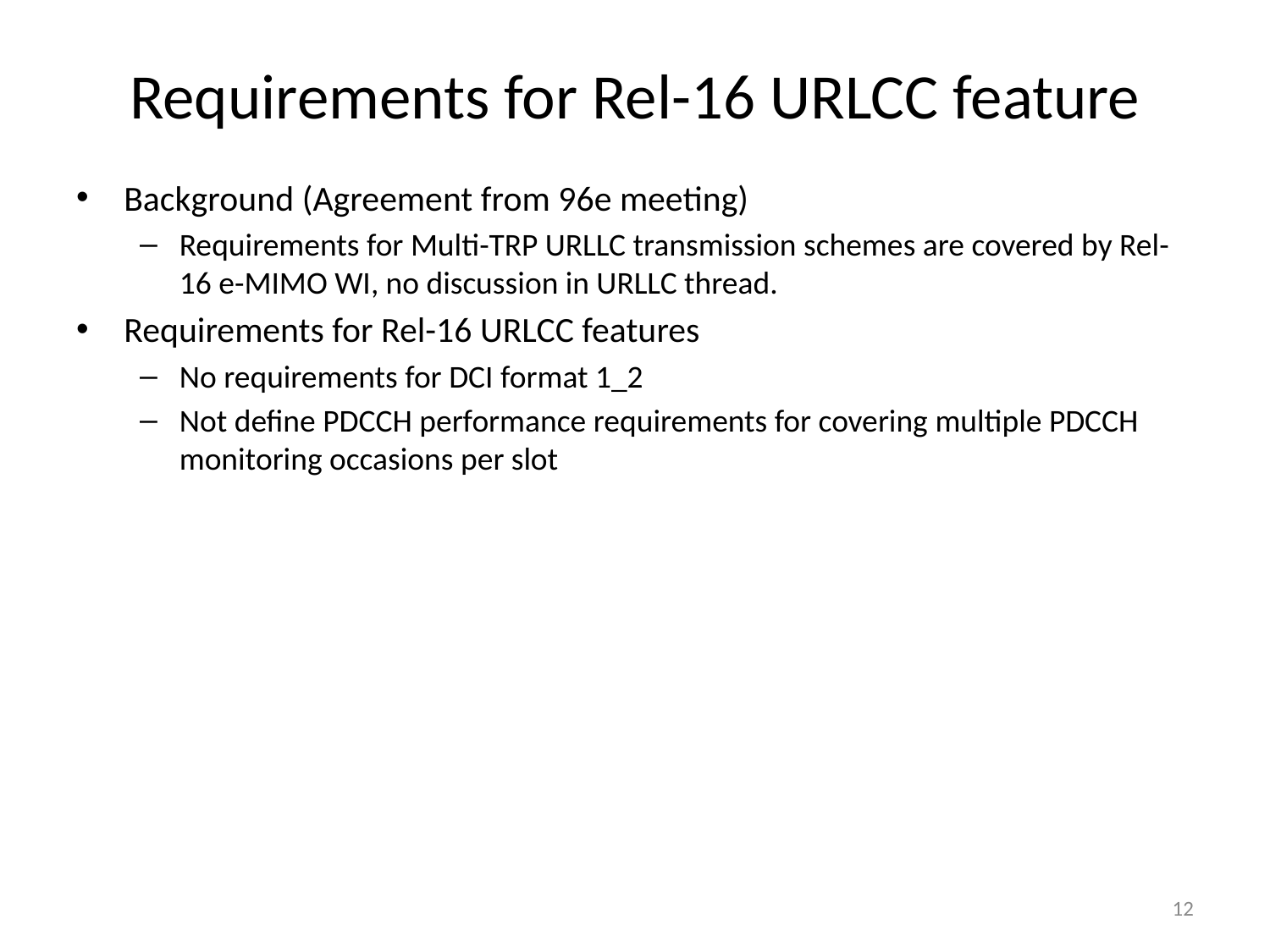

# Requirements for Rel-16 URLCC feature
Background (Agreement from 96e meeting)
Requirements for Multi-TRP URLLC transmission schemes are covered by Rel-16 e-MIMO WI, no discussion in URLLC thread.
Requirements for Rel-16 URLCC features
No requirements for DCI format 1_2
Not define PDCCH performance requirements for covering multiple PDCCH monitoring occasions per slot
12